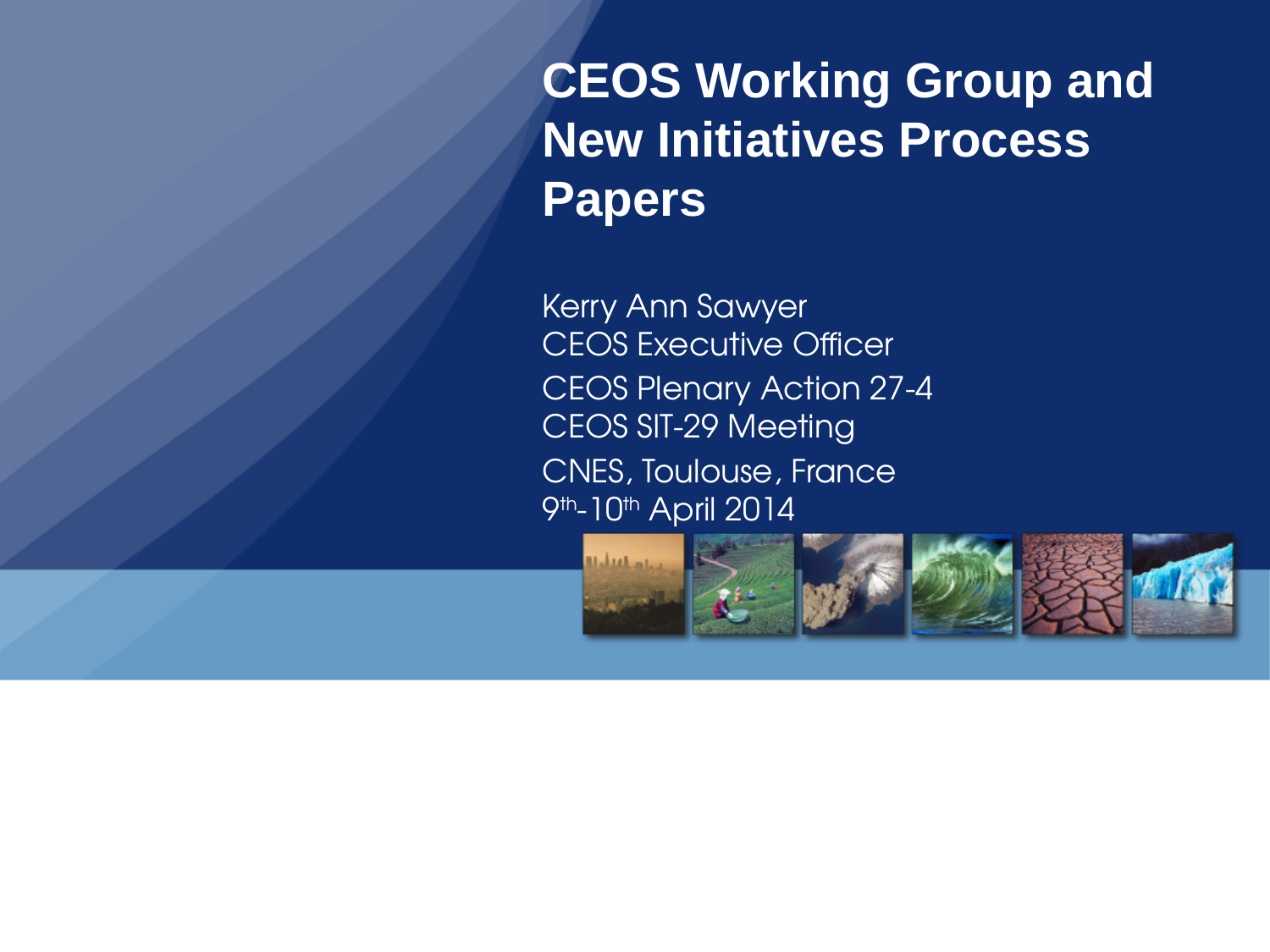

# CEOS Working Group and New Initiatives Process Papers
Kerry Ann Sawyer
CEOS Executive Officer
CEOS Plenary Action 27-4
CEOS SIT-29 Meeting
CNES, Toulouse, France
9th-10th April 2014